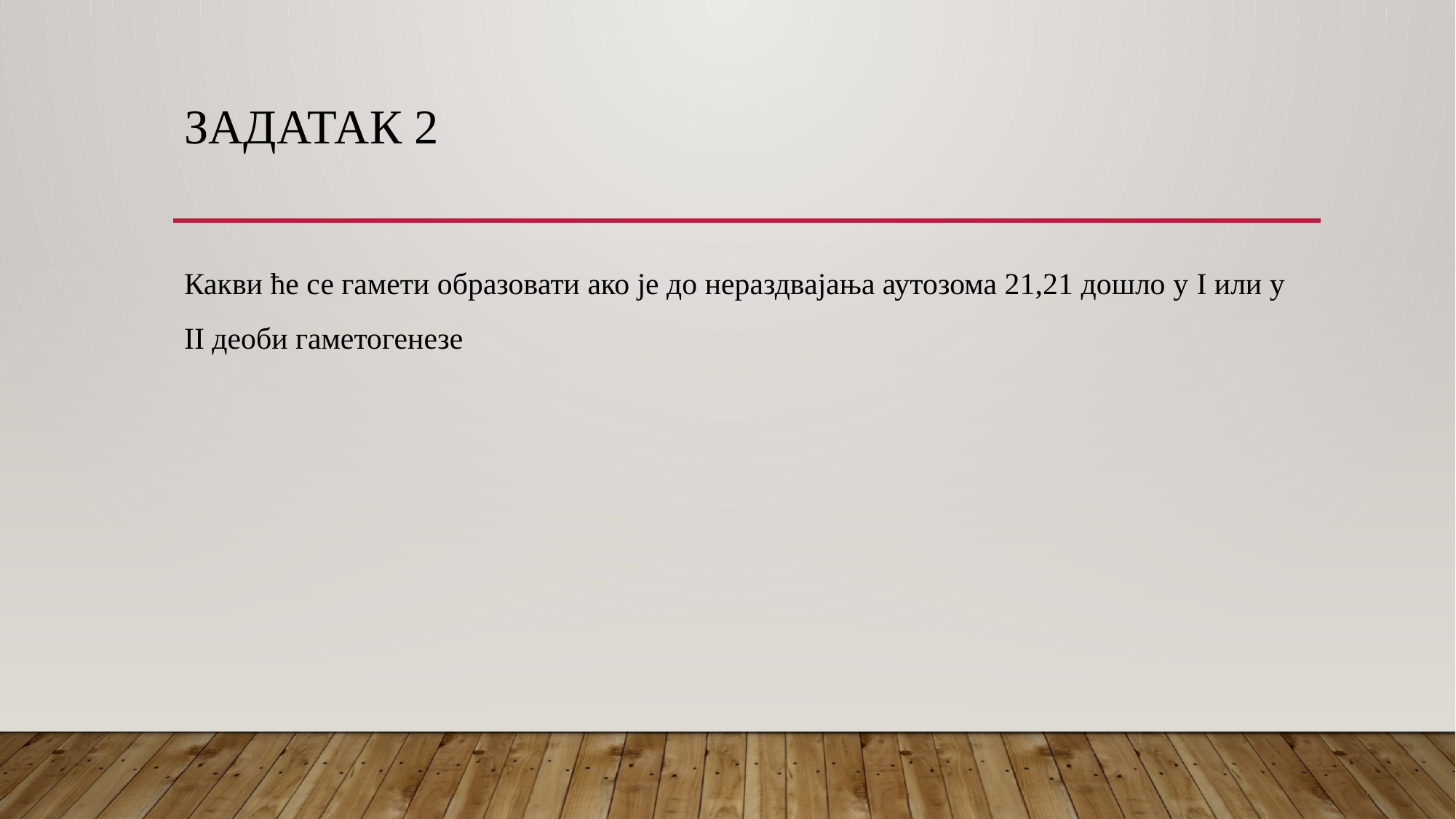

# Задатак 2
Какви ће се гамети образовати ако је до нераздвајања аутозома 21,21 дошло у I или у II деоби гаметогенезе